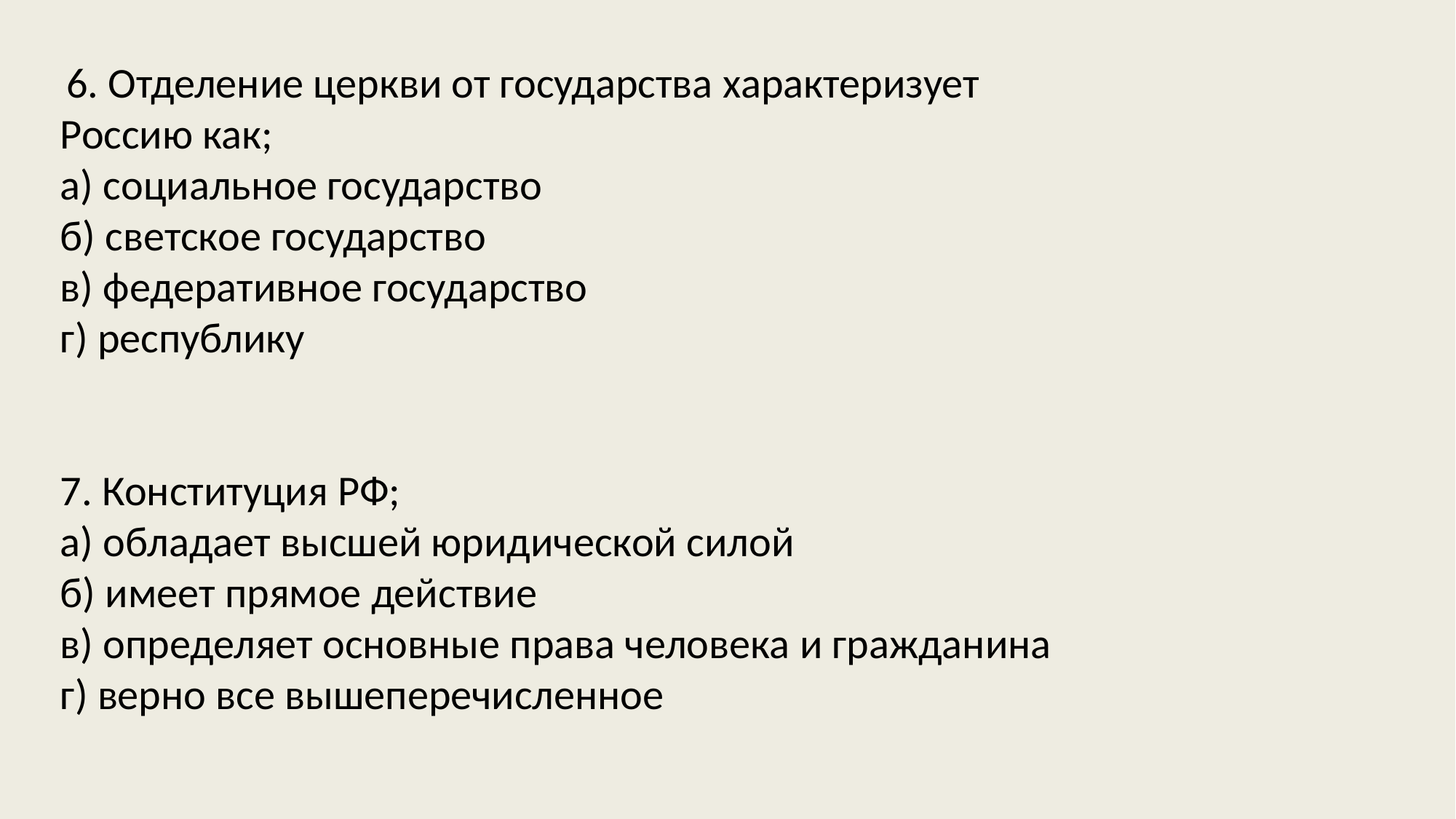

6. Отделение церкви от государства характеризует Россию как;
а) социальное государство
б) светское государство
в) федеративное государство
г) республику

7. Конституция РФ;
а) обладает высшей юридической силой
б) имеет прямое действие
в) определяет основные права человека и гражданина
г) верно все вышеперечисленное